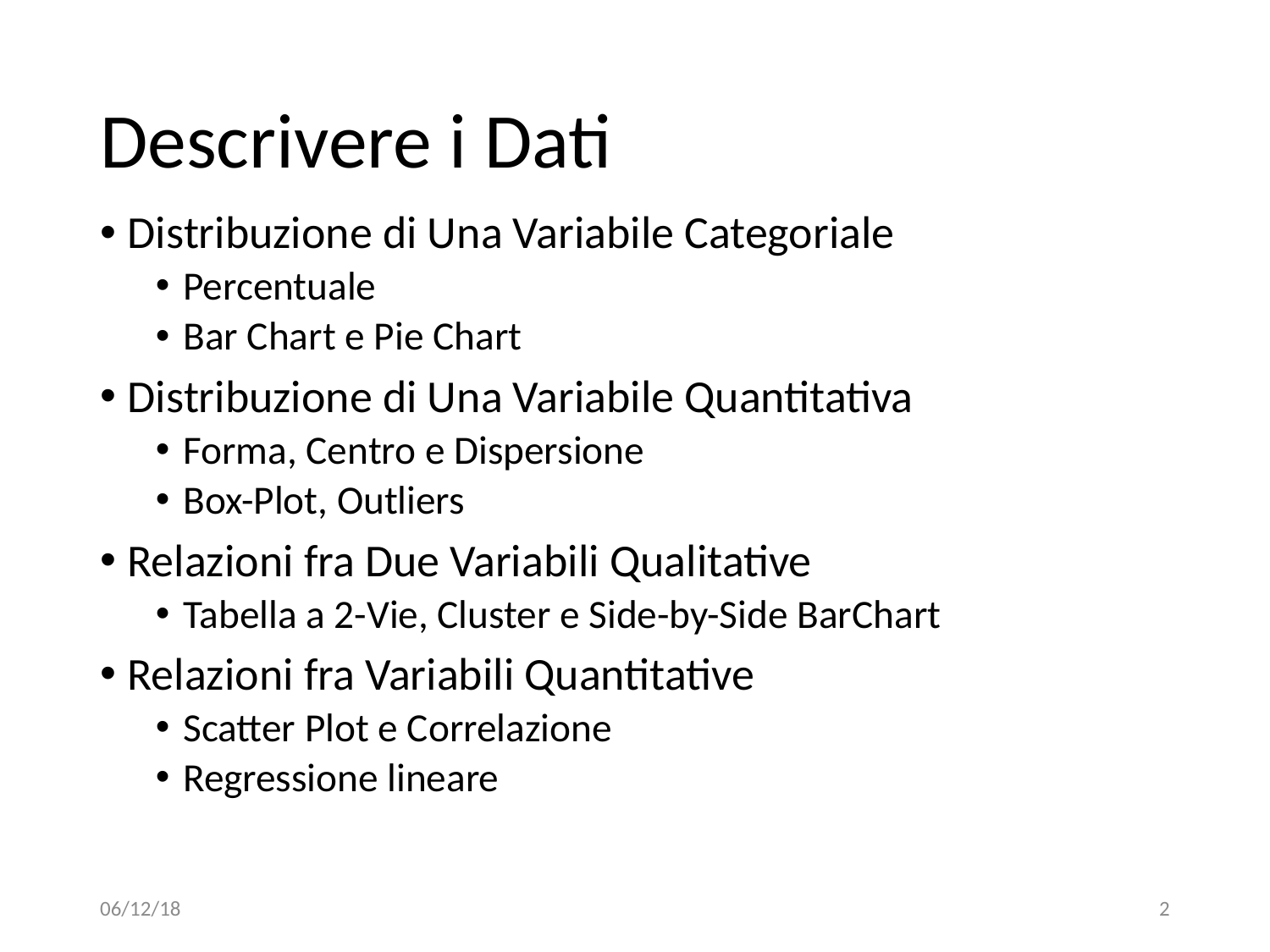

# Descrivere i Dati
Distribuzione di Una Variabile Categoriale
Percentuale
Bar Chart e Pie Chart
Distribuzione di Una Variabile Quantitativa
Forma, Centro e Dispersione
Box-Plot, Outliers
Relazioni fra Due Variabili Qualitative
Tabella a 2-Vie, Cluster e Side-by-Side BarChart
Relazioni fra Variabili Quantitative
Scatter Plot e Correlazione
Regressione lineare

06/12/18
2